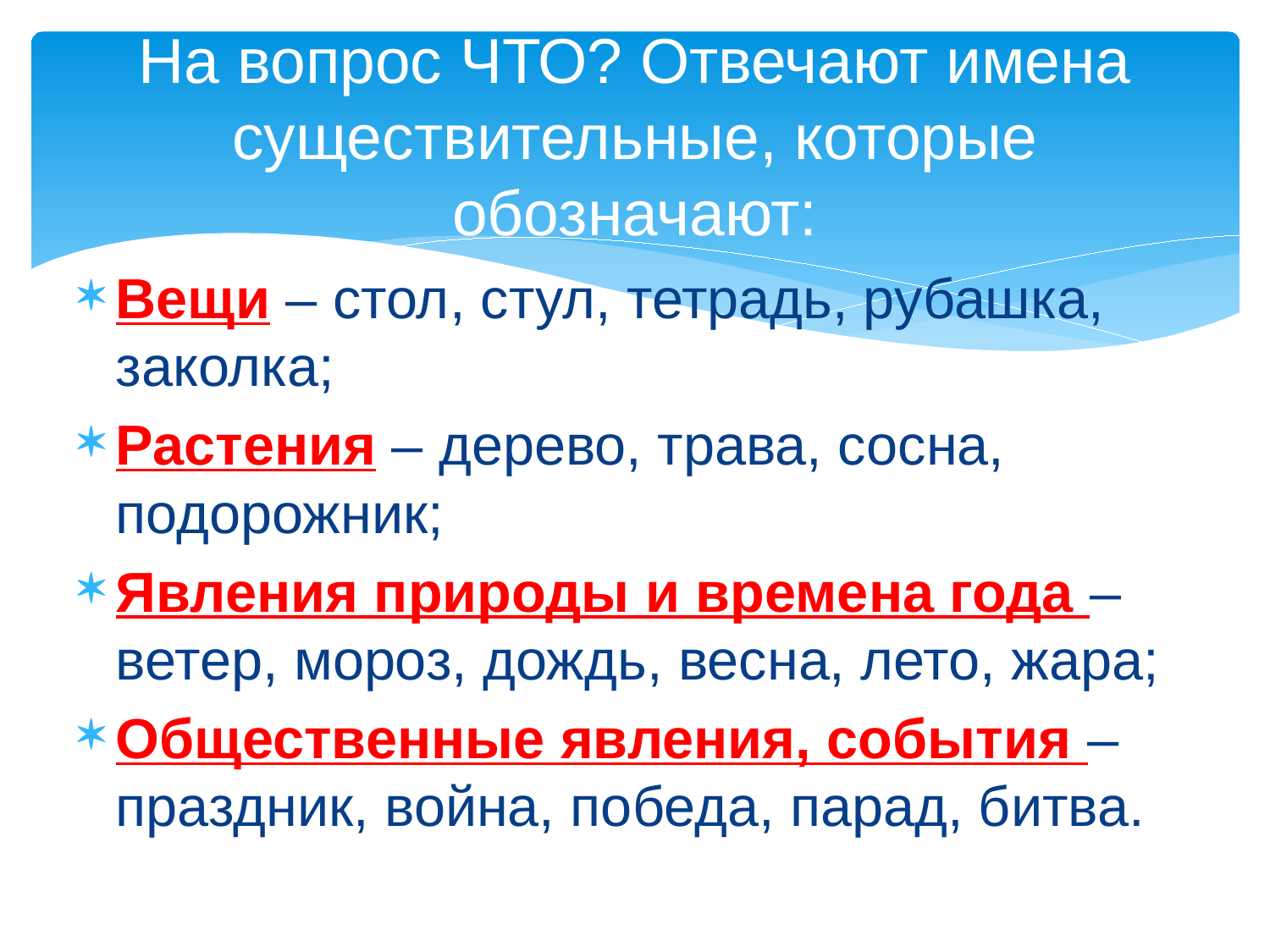

# На вопрос ЧТО? Отвечают имена существительные, которые обозначают:
Вещи – стол, стул, тетрадь, рубашка, заколка;
Растения – дерево, трава, сосна, подорожник;
Явления природы и времена года – ветер, мороз, дождь, весна, лето, жара;
Общественные явления, события – праздник, война, победа, парад, битва.